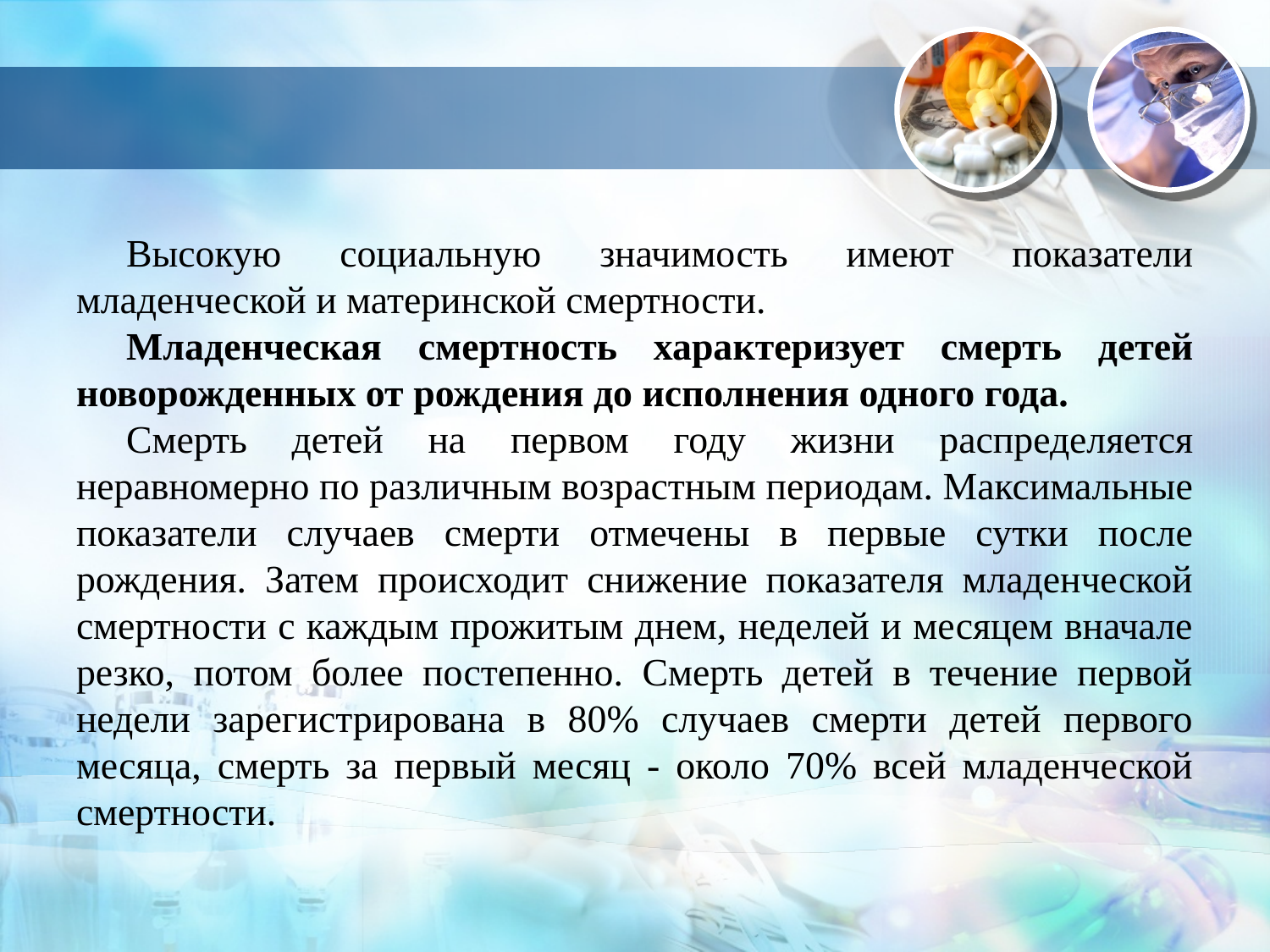

Высокую социальную значимость имеют показатели младенческой и материнской смертности.
Младенческая смертность характеризует смерть детей новорожденных от рождения до исполнения одного года.
Смерть детей на первом году жизни распределяется неравномерно по различным возрастным периодам. Максимальные показатели случаев смерти отмечены в первые сутки после рождения. Затем происходит снижение показателя младенческой смертности с каждым прожитым днем, неделей и месяцем вначале резко, потом более постепенно. Смерть детей в течение первой недели зарегистрирована в 80% случаев смерти детей первого месяца, смерть за первый месяц - около 70% всей младенческой смертности.